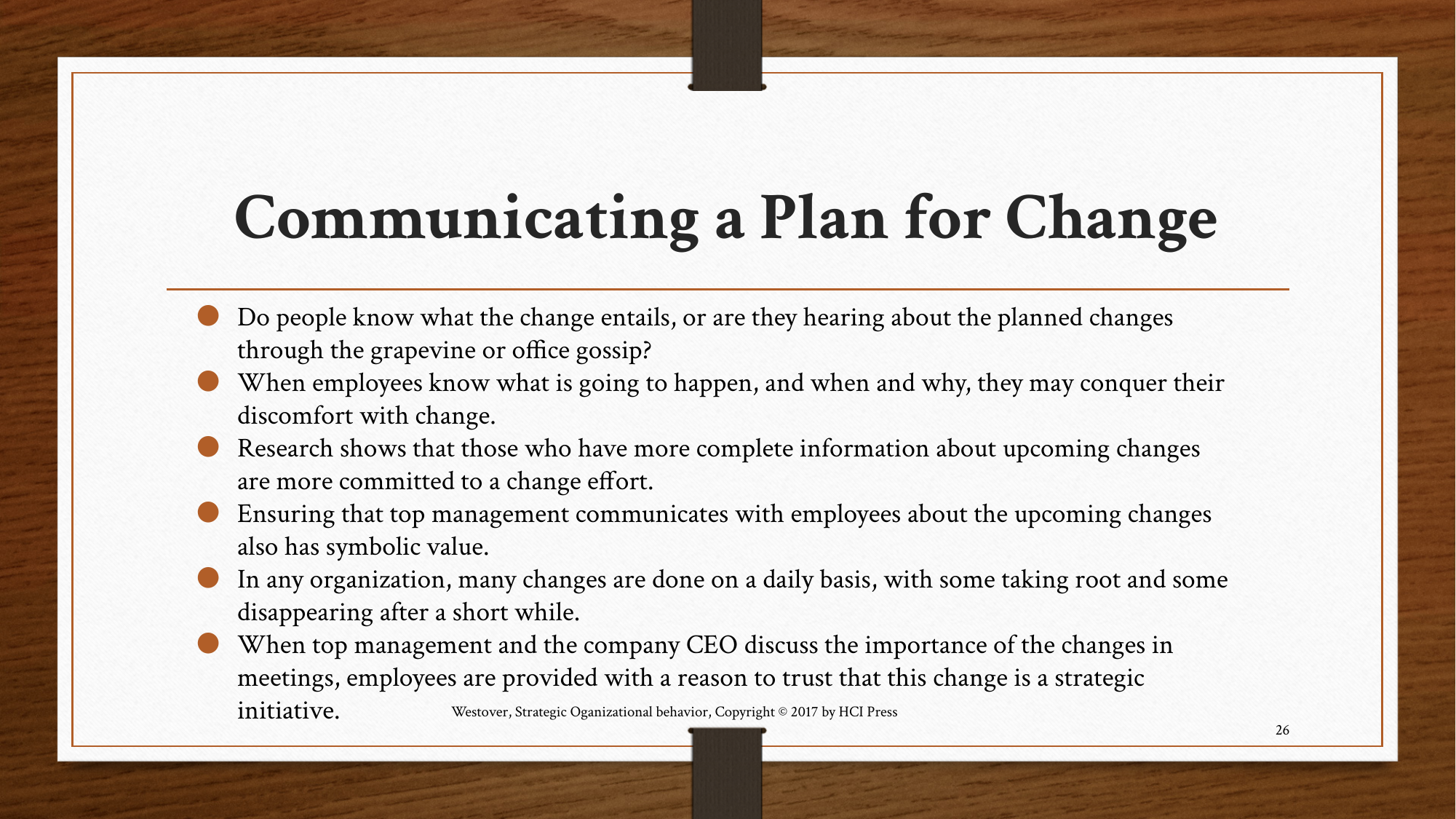

# Communicating a Plan for Change
Do people know what the change entails, or are they hearing about the planned changes through the grapevine or office gossip?
When employees know what is going to happen, and when and why, they may conquer their discomfort with change.
Research shows that those who have more complete information about upcoming changes are more committed to a change effort.
Ensuring that top management communicates with employees about the upcoming changes also has symbolic value.
In any organization, many changes are done on a daily basis, with some taking root and some disappearing after a short while.
When top management and the company CEO discuss the importance of the changes in meetings, employees are provided with a reason to trust that this change is a strategic initiative.
Westover, Strategic Oganizational behavior, Copyright © 2017 by HCI Press
26